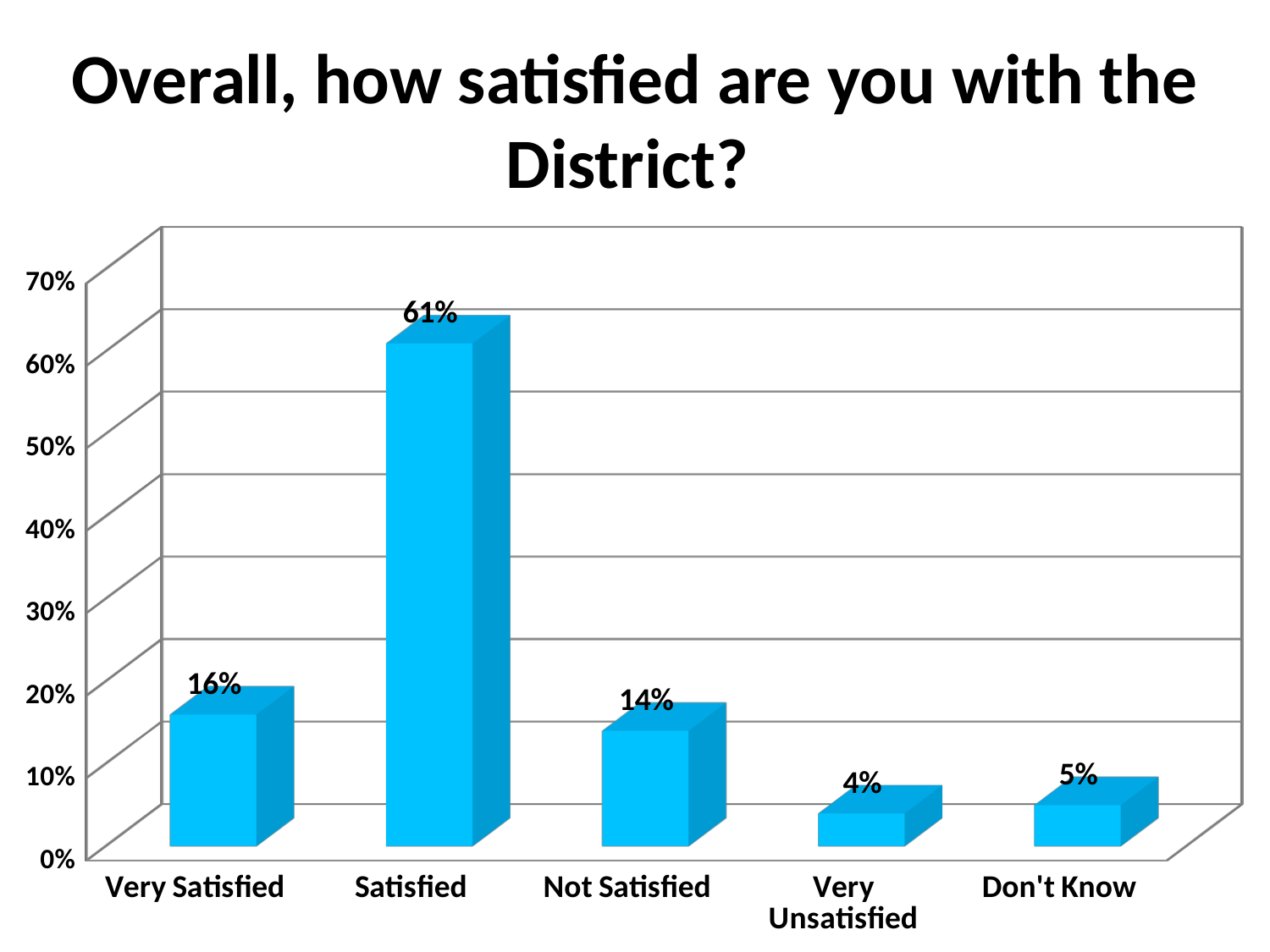

# Overall, how satisfied are you with the District?

[unsupported chart]